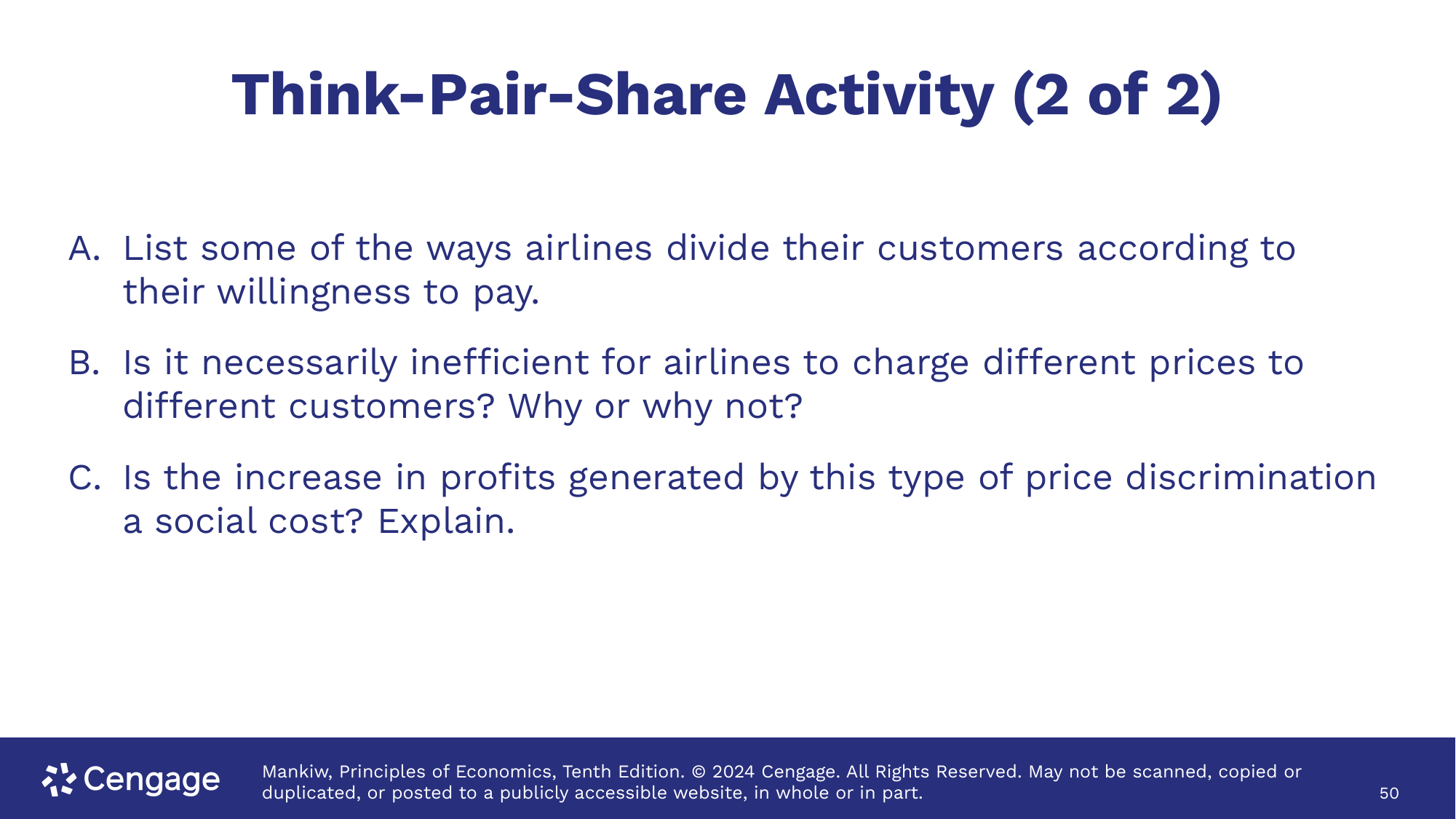

# Think-Pair-Share Activity (2 of 2)
List some of the ways airlines divide their customers according to their willingness to pay.
Is it necessarily inefficient for airlines to charge different prices to different customers? Why or why not?
Is the increase in profits generated by this type of price discrimination a social cost? Explain.